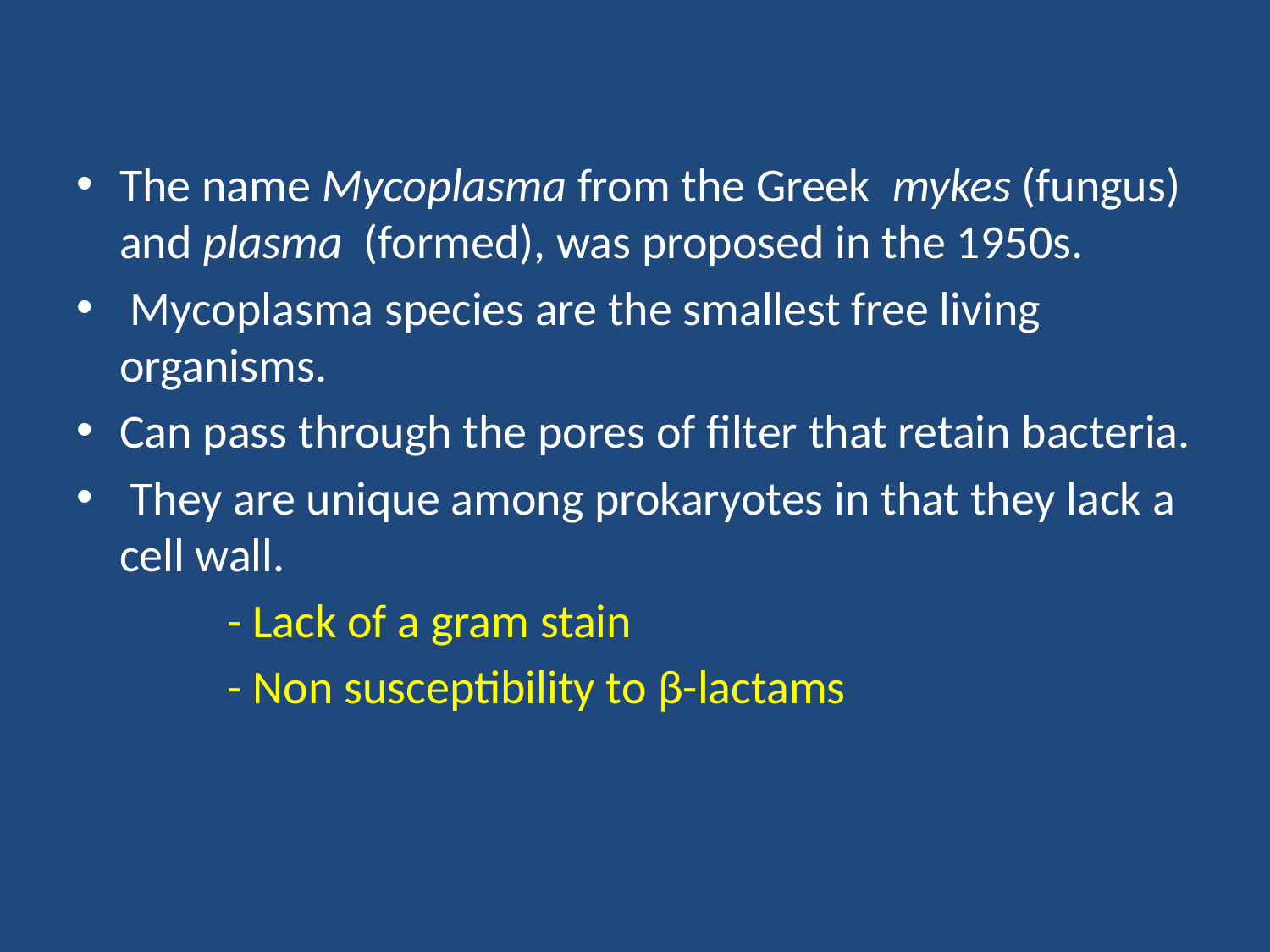

The name Mycoplasma from the Greek  mykes (fungus) and plasma  (formed), was proposed in the 1950s.
 Mycoplasma species are the smallest free living organisms.
Can pass through the pores of filter that retain bacteria.
 They are unique among prokaryotes in that they lack a cell wall.
              - Lack of a gram stain
              - Non susceptibility to β-lactams